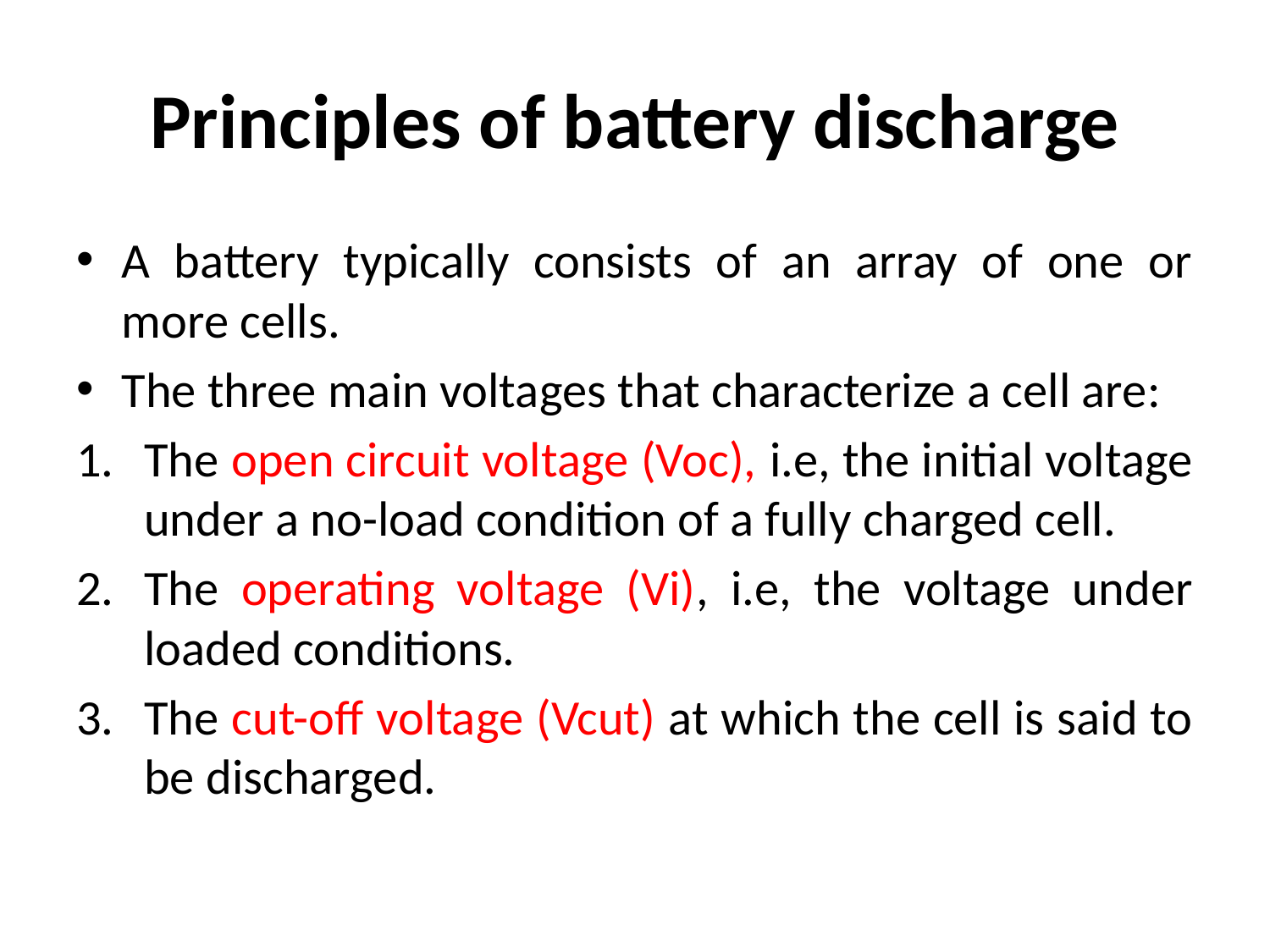

# Principles of battery discharge
A battery typically consists of an array of one or more cells.
The three main voltages that characterize a cell are:
The open circuit voltage (Voc), i.e, the initial voltage under a no-load condition of a fully charged cell.
The operating voltage (Vi), i.e, the voltage under loaded conditions.
The cut-off voltage (Vcut) at which the cell is said to be discharged.